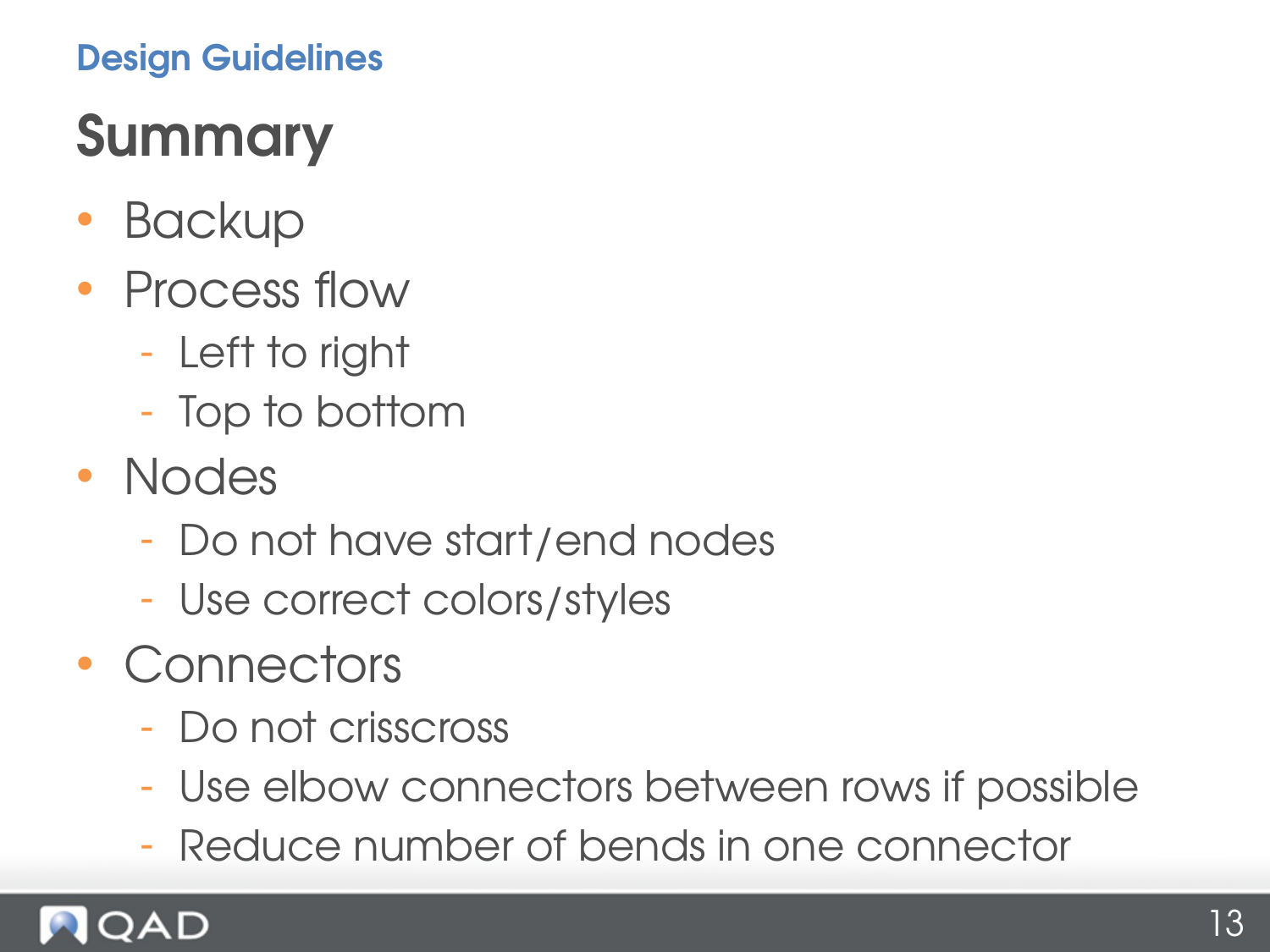

Design Guidelines
# Summary
Backup
Process flow
Left to right
Top to bottom
Nodes
Do not have start/end nodes
Use correct colors/styles
Connectors
Do not crisscross
Use elbow connectors between rows if possible
Reduce number of bends in one connector

13